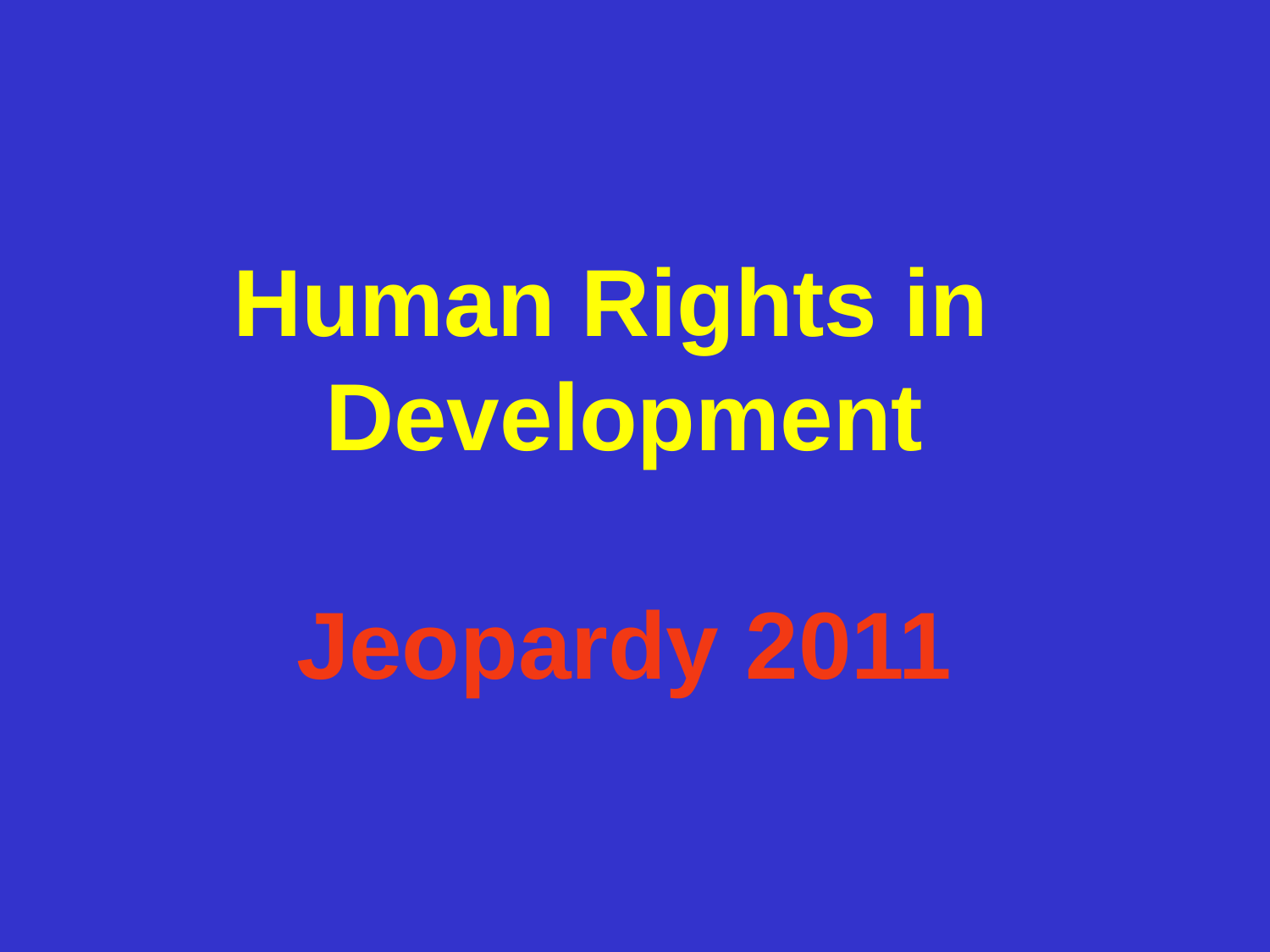

# Human Rights in  Development Jeopardy 2011